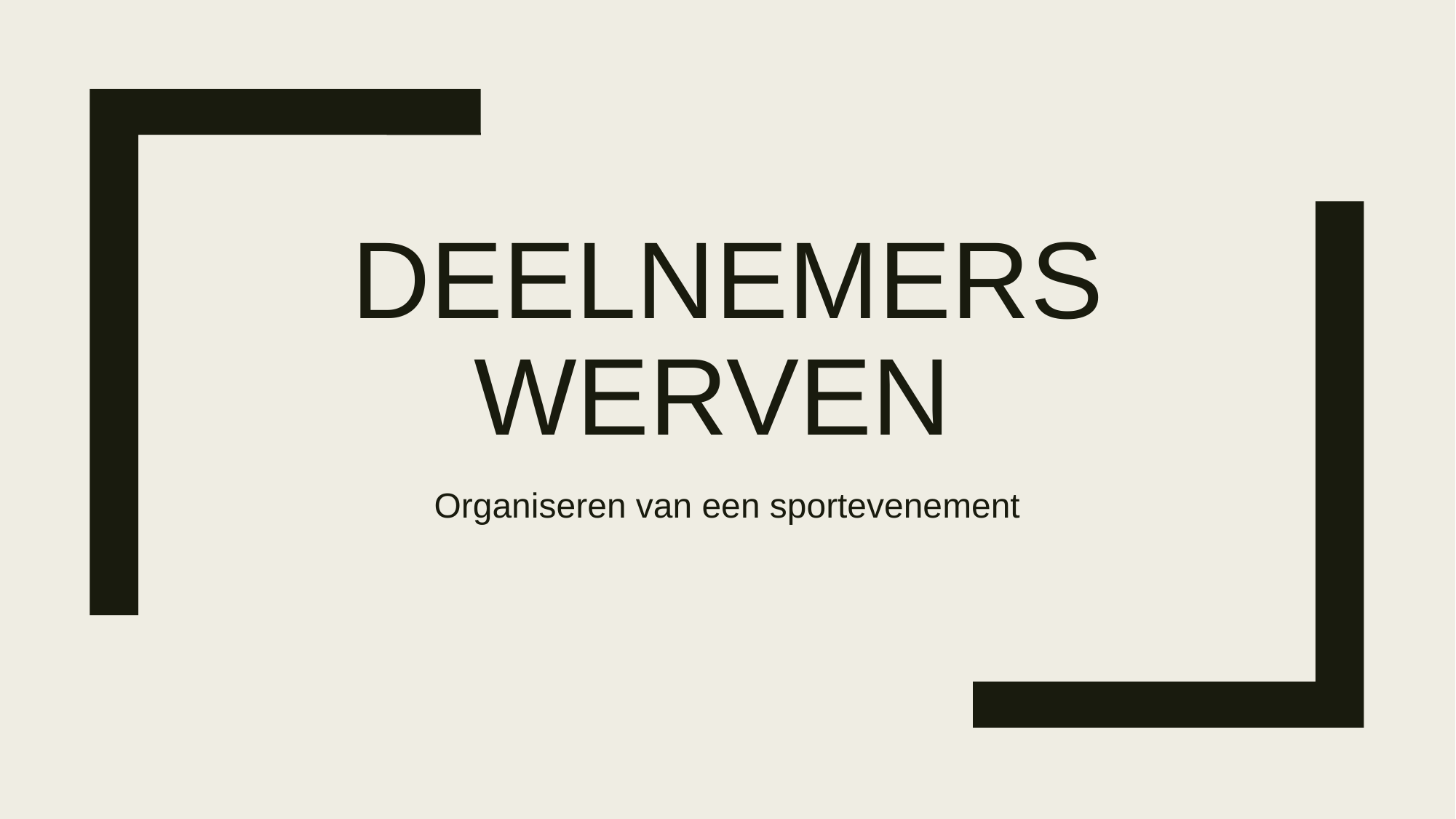

# Deelnemers werven
Organiseren van een sportevenement